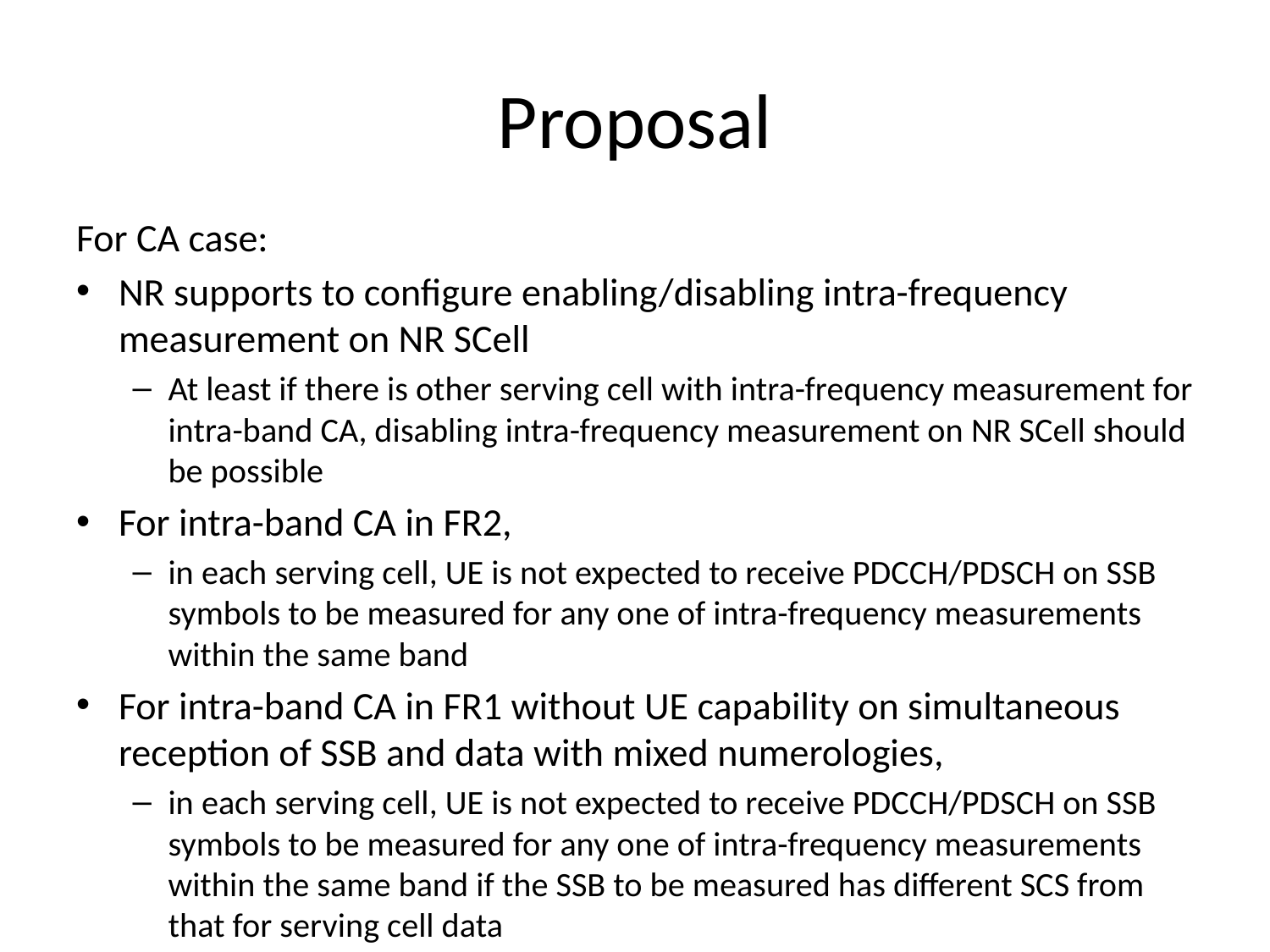

# Proposal
For CA case:
NR supports to configure enabling/disabling intra-frequency measurement on NR SCell
At least if there is other serving cell with intra-frequency measurement for intra-band CA, disabling intra-frequency measurement on NR SCell should be possible
For intra-band CA in FR2,
in each serving cell, UE is not expected to receive PDCCH/PDSCH on SSB symbols to be measured for any one of intra-frequency measurements within the same band
For intra-band CA in FR1 without UE capability on simultaneous reception of SSB and data with mixed numerologies,
in each serving cell, UE is not expected to receive PDCCH/PDSCH on SSB symbols to be measured for any one of intra-frequency measurements within the same band if the SSB to be measured has different SCS from that for serving cell data